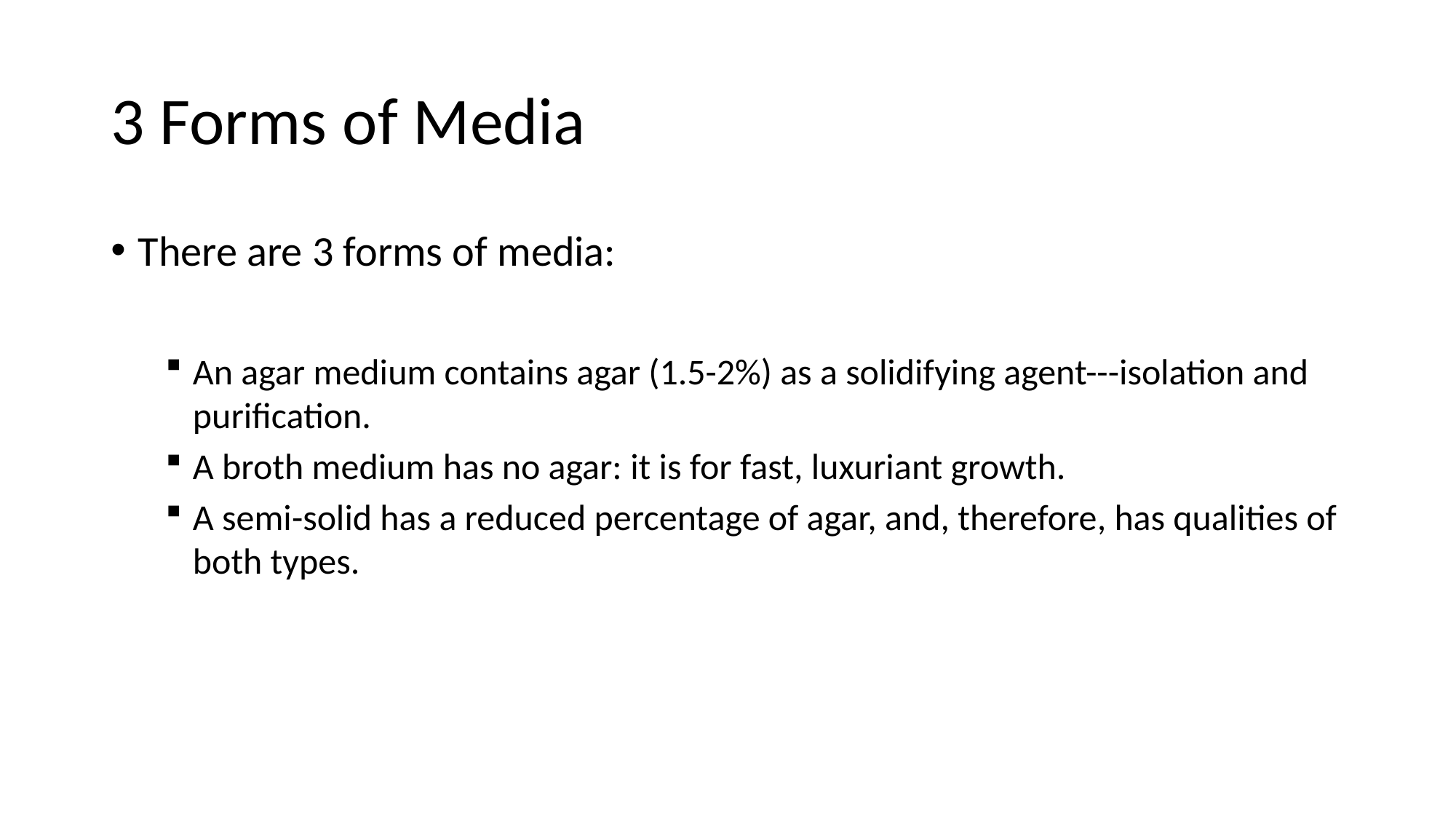

# 3 Forms of Media
There are 3 forms of media:

An agar medium contains agar (1.5-2%) as a solidifying agent---isolation and purification.
A broth medium has no agar: it is for fast, luxuriant growth.
A semi-solid has a reduced percentage of agar, and, therefore, has qualities of both types.